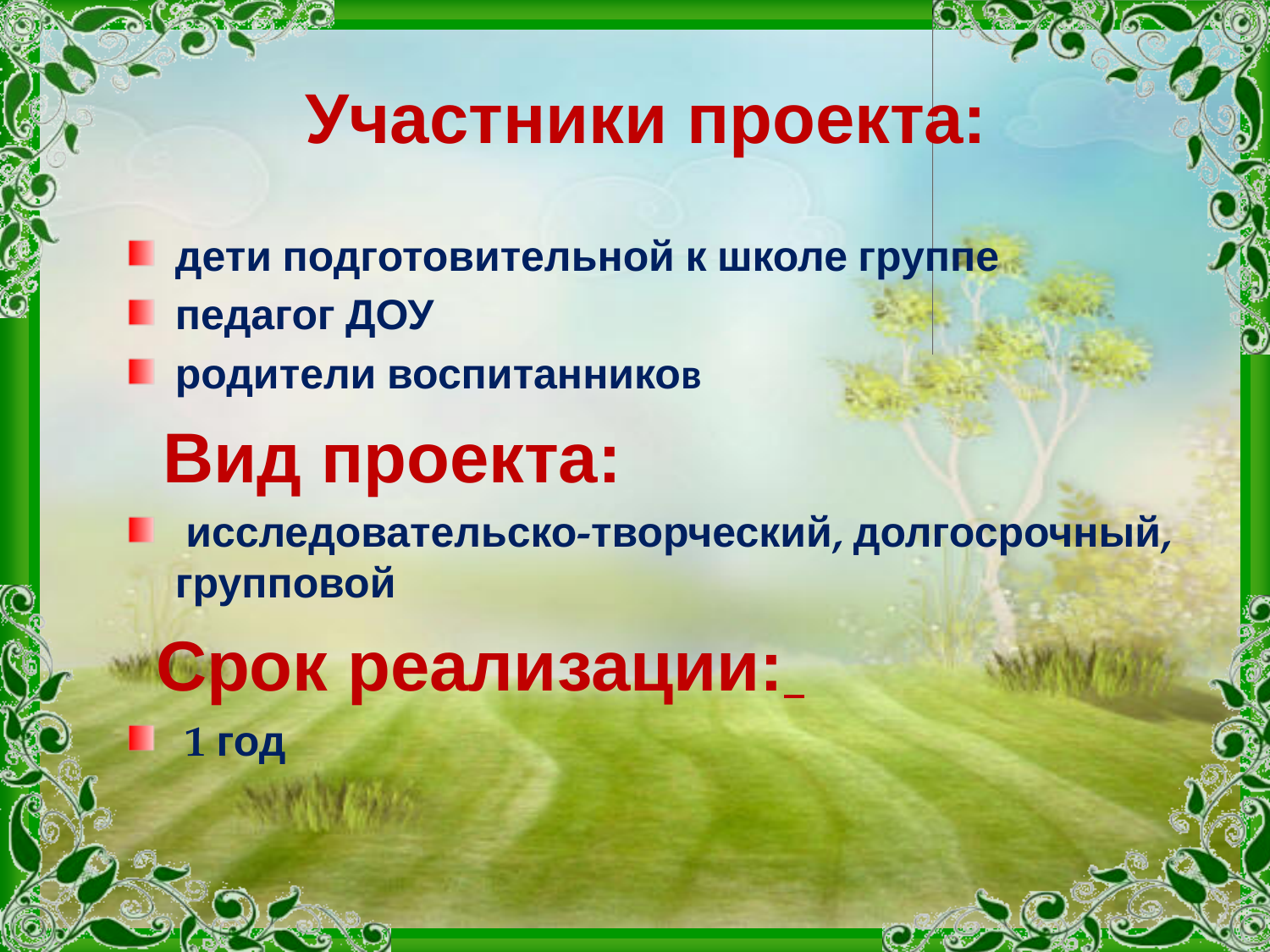

# Участники проекта:
дети подготовительной к школе группе
педагог ДОУ
родители воспитанников
   Вид проекта:
 исследовательско-творческий, долгосрочный, групповой
   Срок реализации:
 1 год